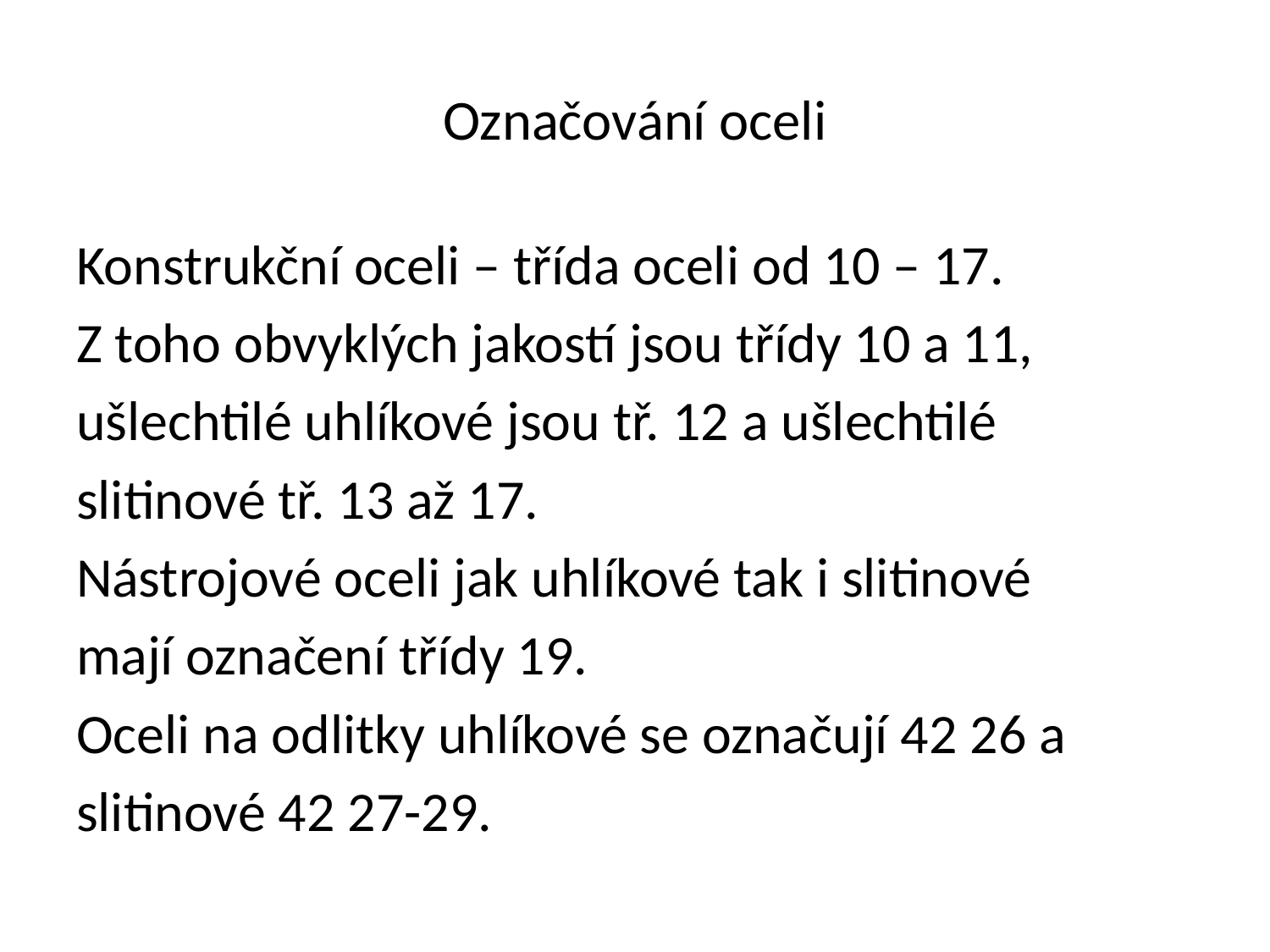

# Označování oceli
Konstrukční oceli – třída oceli od 10 – 17.
Z toho obvyklých jakostí jsou třídy 10 a 11,
ušlechtilé uhlíkové jsou tř. 12 a ušlechtilé
slitinové tř. 13 až 17.
Nástrojové oceli jak uhlíkové tak i slitinové
mají označení třídy 19.
Oceli na odlitky uhlíkové se označují 42 26 a
slitinové 42 27-29.